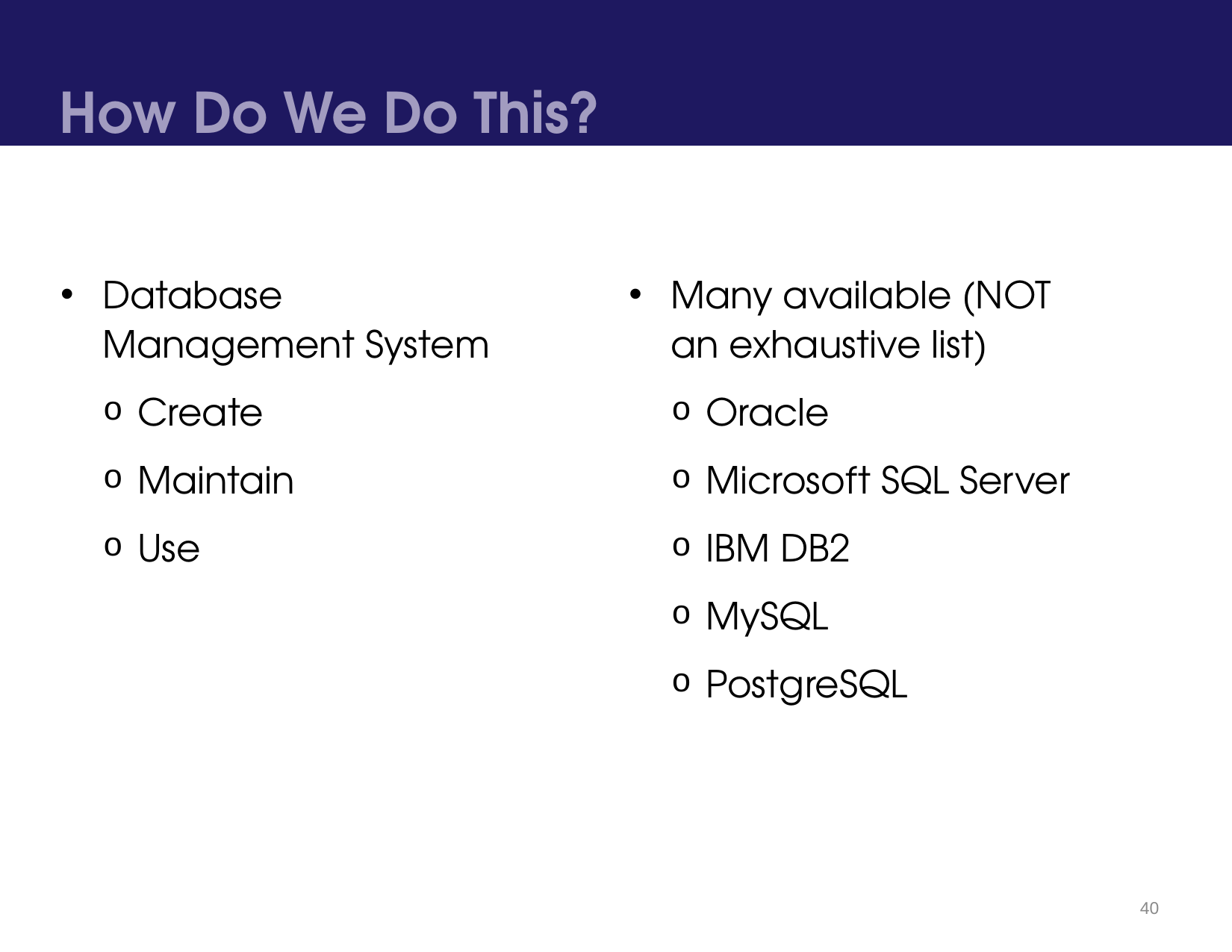

# How Do We Do This?
Many available (NOT an exhaustive list)
Oracle
Microsoft SQL Server
IBM DB2
MySQL
PostgreSQL

Database Management System
Create
Maintain
Use
40